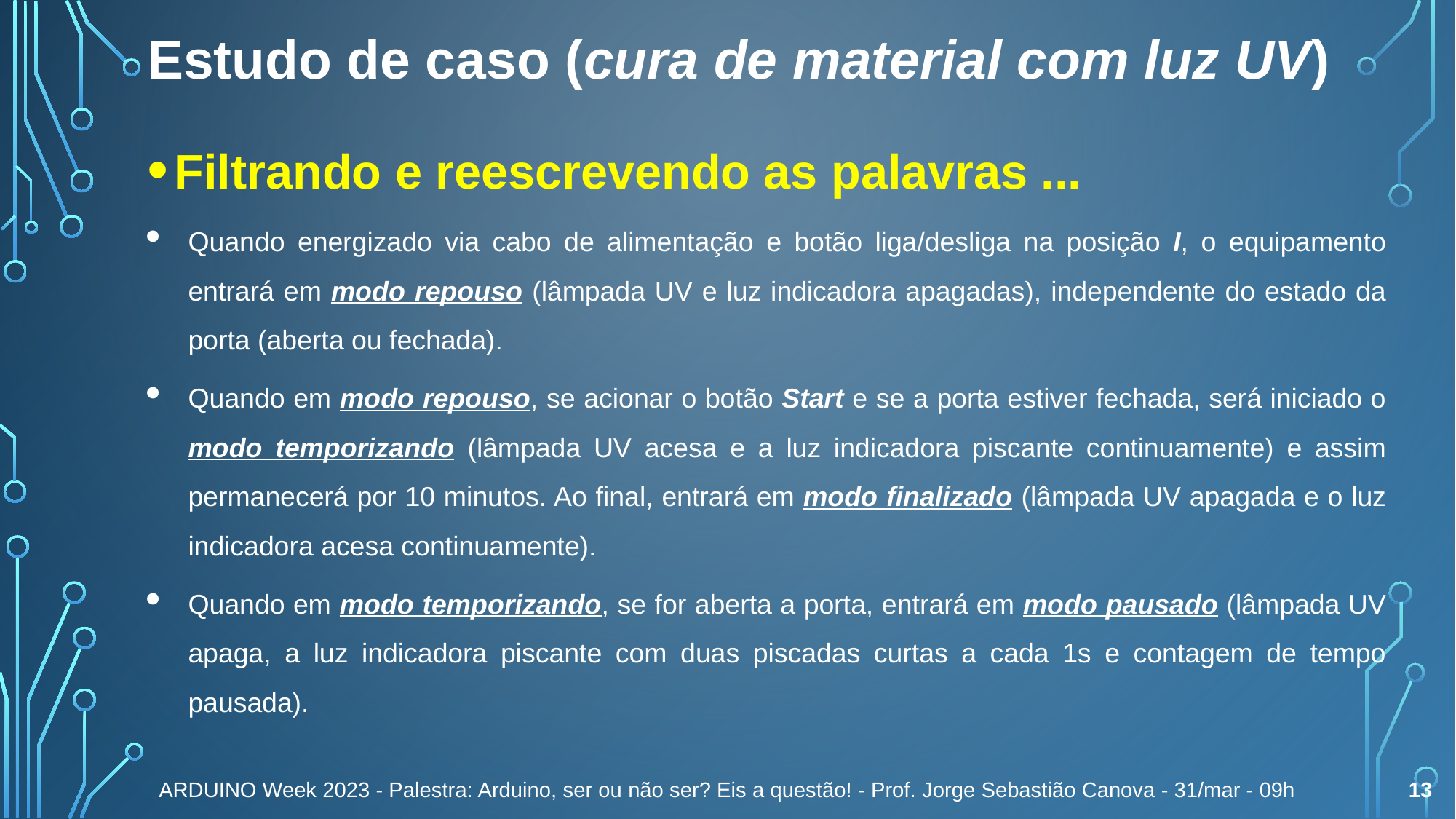

# Estudo de caso (cura de material com luz UV)
Filtrando e reescrevendo as palavras ...
Quando energizado via cabo de alimentação e botão liga/desliga na posição I, o equipamento entrará em modo repouso (lâmpada UV e luz indicadora apagadas), independente do estado da porta (aberta ou fechada).
Quando em modo repouso, se acionar o botão Start e se a porta estiver fechada, será iniciado o modo temporizando (lâmpada UV acesa e a luz indicadora piscante continuamente) e assim permanecerá por 10 minutos. Ao final, entrará em modo finalizado (lâmpada UV apagada e o luz indicadora acesa continuamente).
Quando em modo temporizando, se for aberta a porta, entrará em modo pausado (lâmpada UV apaga, a luz indicadora piscante com duas piscadas curtas a cada 1s e contagem de tempo pausada).
ARDUINO Week 2023 - Palestra: Arduino, ser ou não ser? Eis a questão! - Prof. Jorge Sebastião Canova - 31/mar - 09h
13